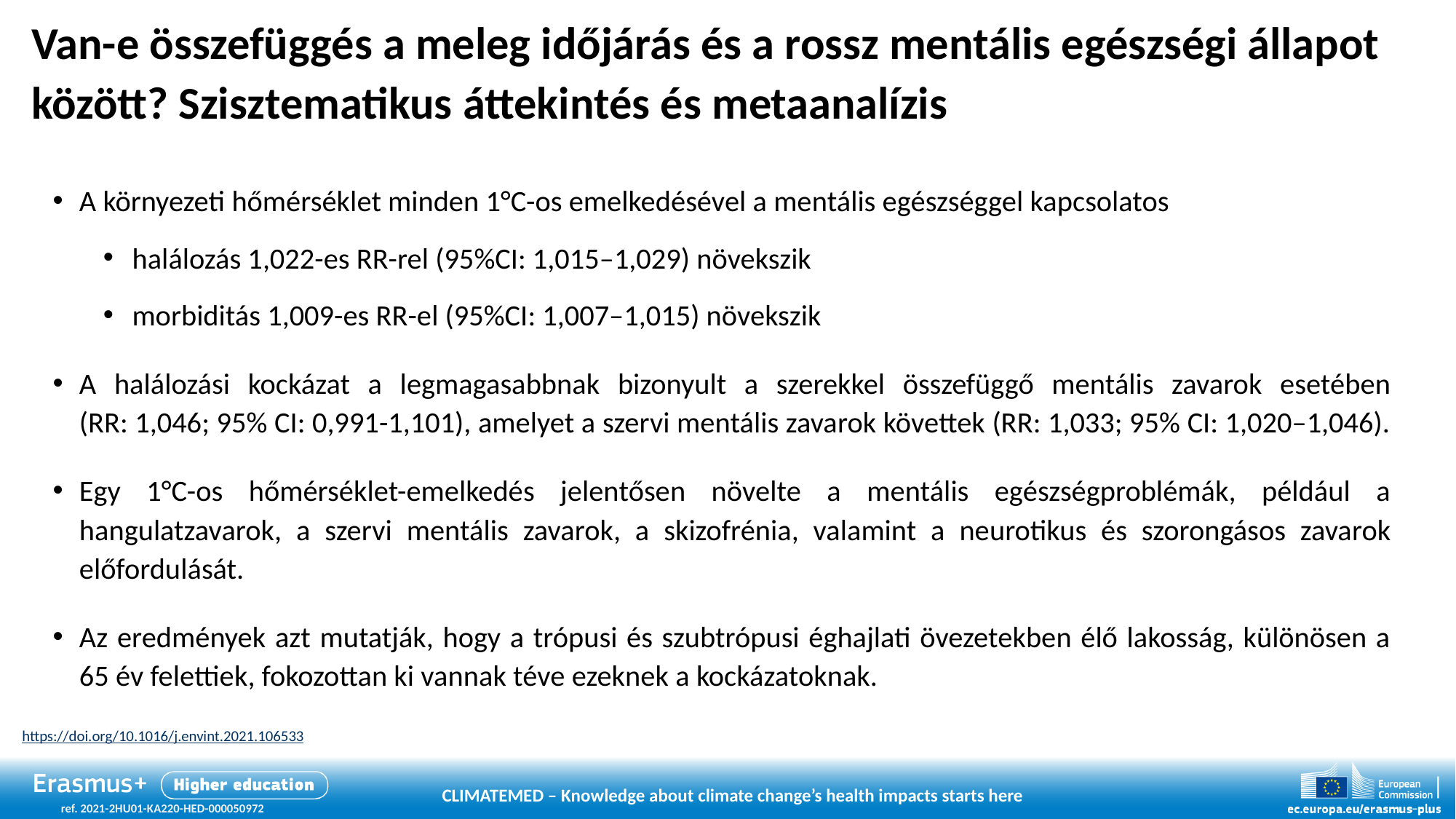

# Van-e összefüggés a meleg időjárás és a rossz mentális egészségi állapot között? Szisztematikus áttekintés és metaanalízis
A környezeti hőmérséklet minden 1°C-os emelkedésével a mentális egészséggel kapcsolatos
halálozás 1,022-es RR-rel (95%CI: 1,015–1,029) növekszik
morbiditás 1,009-es RR-el (95%CI: 1,007–1,015) növekszik
A halálozási kockázat a legmagasabbnak bizonyult a szerekkel összefüggő mentális zavarok esetében
(RR: 1,046; 95% CI: 0,991-1,101), amelyet a szervi mentális zavarok követtek (RR: 1,033; 95% CI: 1,020–1,046).
Egy 1°C-os hőmérséklet-emelkedés jelentősen növelte a mentális egészségproblémák, például a hangulatzavarok, a szervi mentális zavarok, a skizofrénia, valamint a neurotikus és szorongásos zavarok előfordulását.
Az eredmények azt mutatják, hogy a trópusi és szubtrópusi éghajlati övezetekben élő lakosság, különösen a 65 év felettiek, fokozottan ki vannak téve ezeknek a kockázatoknak.
https://doi.org/10.1016/j.envint.2021.106533